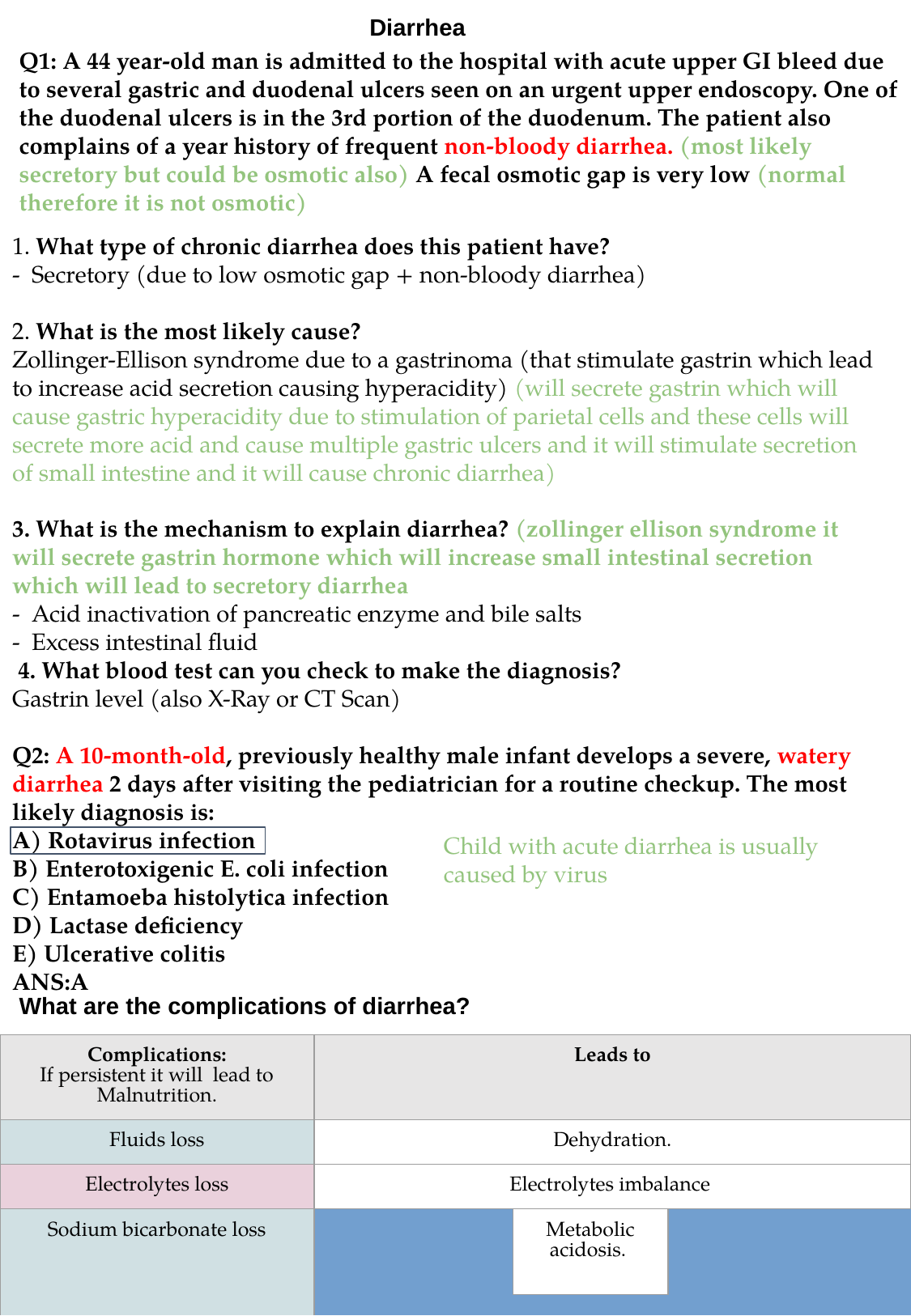

Diarrhea
Q1: A 44 year-old man is admitted to the hospital with acute upper GI bleed due to several gastric and duodenal ulcers seen on an urgent upper endoscopy. One of the duodenal ulcers is in the 3rd portion of the duodenum. The patient also complains of a year history of frequent non-bloody diarrhea. (most likely secretory but could be osmotic also) A fecal osmotic gap is very low (normal therefore it is not osmotic)
1. What type of chronic diarrhea does this patient have?
-  Secretory (due to low osmotic gap + non-bloody diarrhea)

2. What is the most likely cause?
Zollinger-Ellison syndrome due to a gastrinoma (that stimulate gastrin which lead to increase acid secretion causing hyperacidity) (will secrete gastrin which will cause gastric hyperacidity due to stimulation of parietal cells and these cells will secrete more acid and cause multiple gastric ulcers and it will stimulate secretion of small intestine and it will cause chronic diarrhea)

3. What is the mechanism to explain diarrhea? (zollinger ellison syndrome it will secrete gastrin hormone which will increase small intestinal secretion which will lead to secretory diarrhea
-  Acid inactivation of pancreatic enzyme and bile salts
-  Excess intestinal fluid
 4. What blood test can you check to make the diagnosis?
Gastrin level (also X-Ray or CT Scan)

Q2: A 10-month-old, previously healthy male infant develops a severe, watery diarrhea 2 days after visiting the pediatrician for a routine checkup. The most likely diagnosis is:
A) Rotavirus infection
B) Enterotoxigenic E. coli infection
C) Entamoeba histolytica infection
D) Lactase deficiency
E) Ulcerative colitis
ANS:A
Child with acute diarrhea is usually caused by virus

What are the complications of diarrhea?
| Complications: If persistent it will lead to Malnutrition. |  | Leads to |  |  |
| --- | --- | --- | --- | --- |
| Fluids loss |  | Dehydration. |  |  |
| Electrolytes loss |  | Electrolytes imbalance |  |  |
| Sodium bicarbonate loss |  | Metabolic acidosis. |  |  |
|  |  |  |  |  |